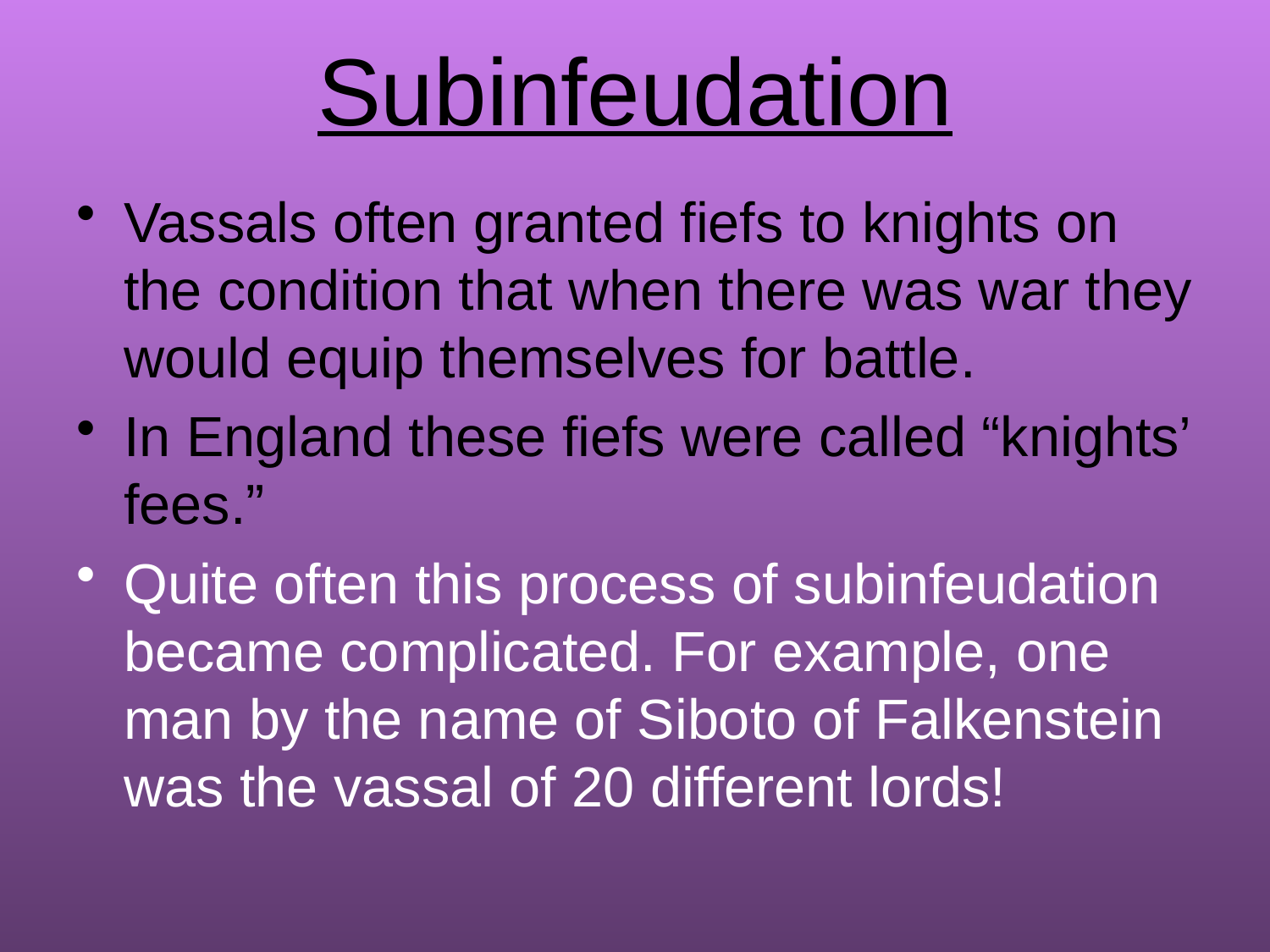

# Subinfeudation
Vassals often granted fiefs to knights on the condition that when there was war they would equip themselves for battle.
In England these fiefs were called “knights’ fees.”
Quite often this process of subinfeudation became complicated. For example, one man by the name of Siboto of Falkenstein was the vassal of 20 different lords!